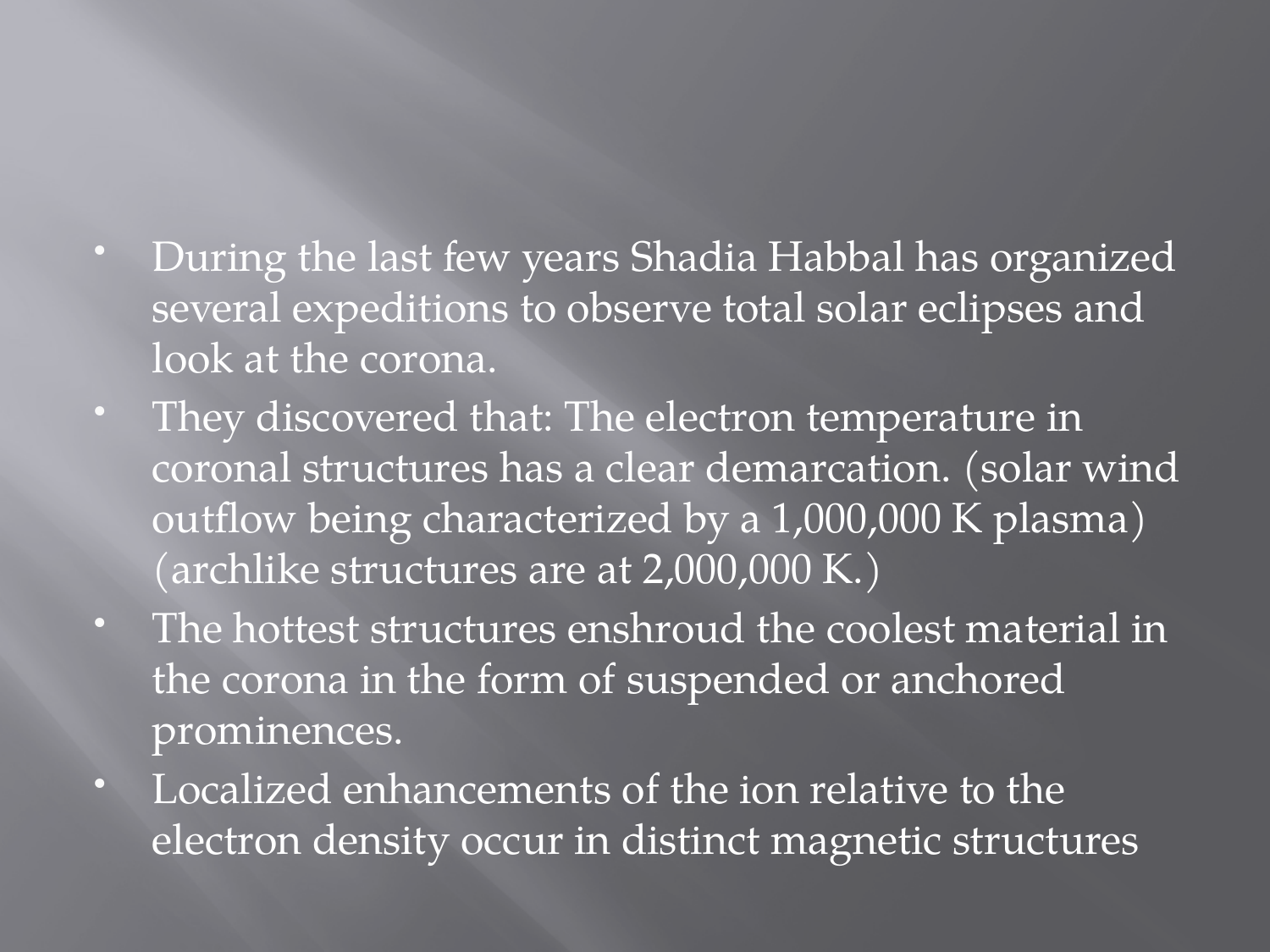

#
During the last few years Shadia Habbal has organized several expeditions to observe total solar eclipses and look at the corona.
They discovered that: The electron temperature in coronal structures has a clear demarcation. (solar wind outflow being characterized by a 1,000,000 K plasma) (archlike structures are at 2,000,000 K.)
The hottest structures enshroud the coolest material in the corona in the form of suspended or anchored prominences.
Localized enhancements of the ion relative to the electron density occur in distinct magnetic structures